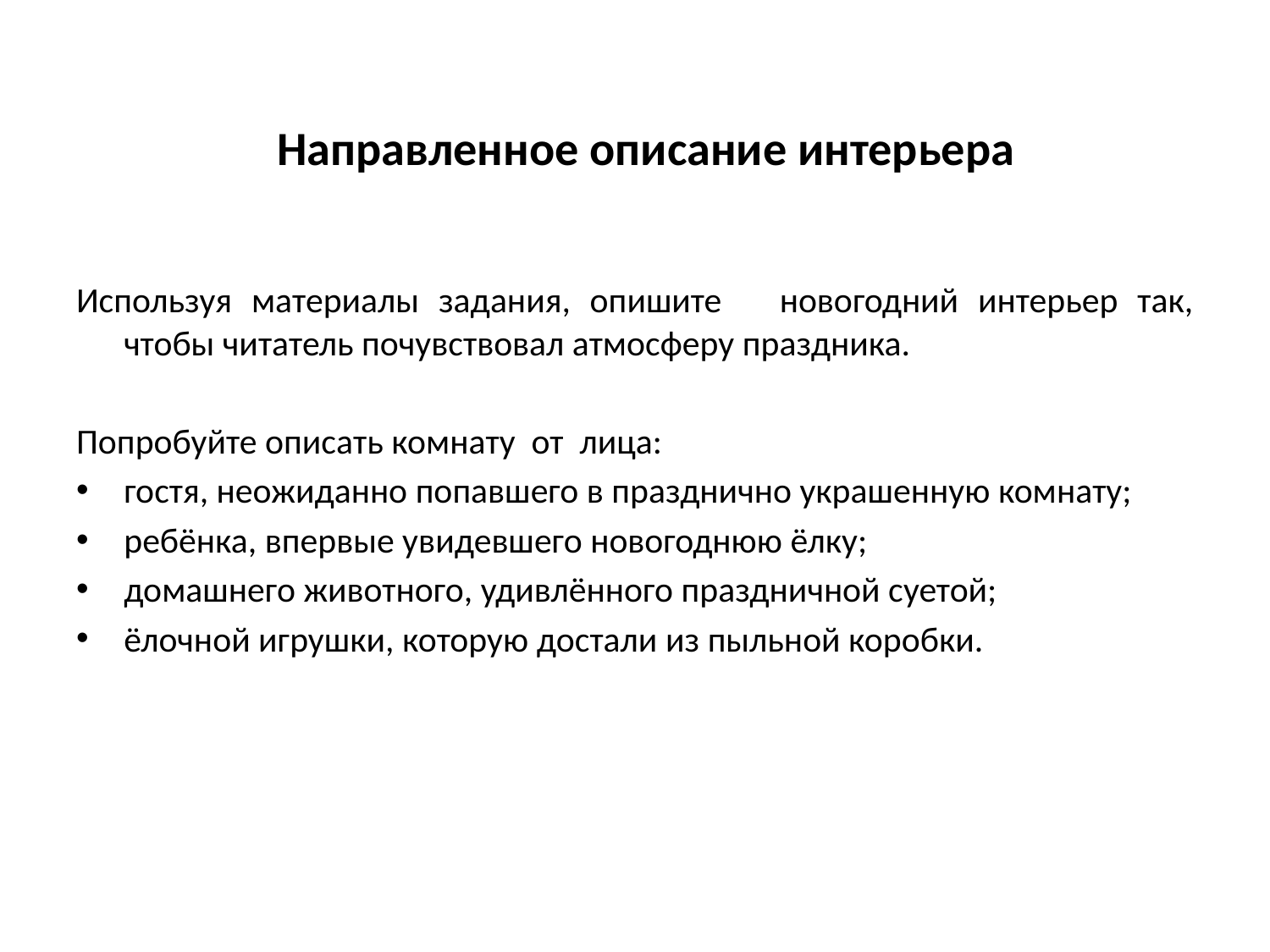

# Направленное описание интерьера

Используя материалы задания, опишите   новогодний интерьер так, чтобы читатель почувствовал атмосферу праздника.

Попробуйте описать комнату  от  лица:
гостя, неожиданно попавшего в празднично украшенную комнату;
ребёнка, впервые увидевшего новогоднюю ёлку;
домашнего животного, удивлённого праздничной суетой;
ёлочной игрушки, которую достали из пыльной коробки.